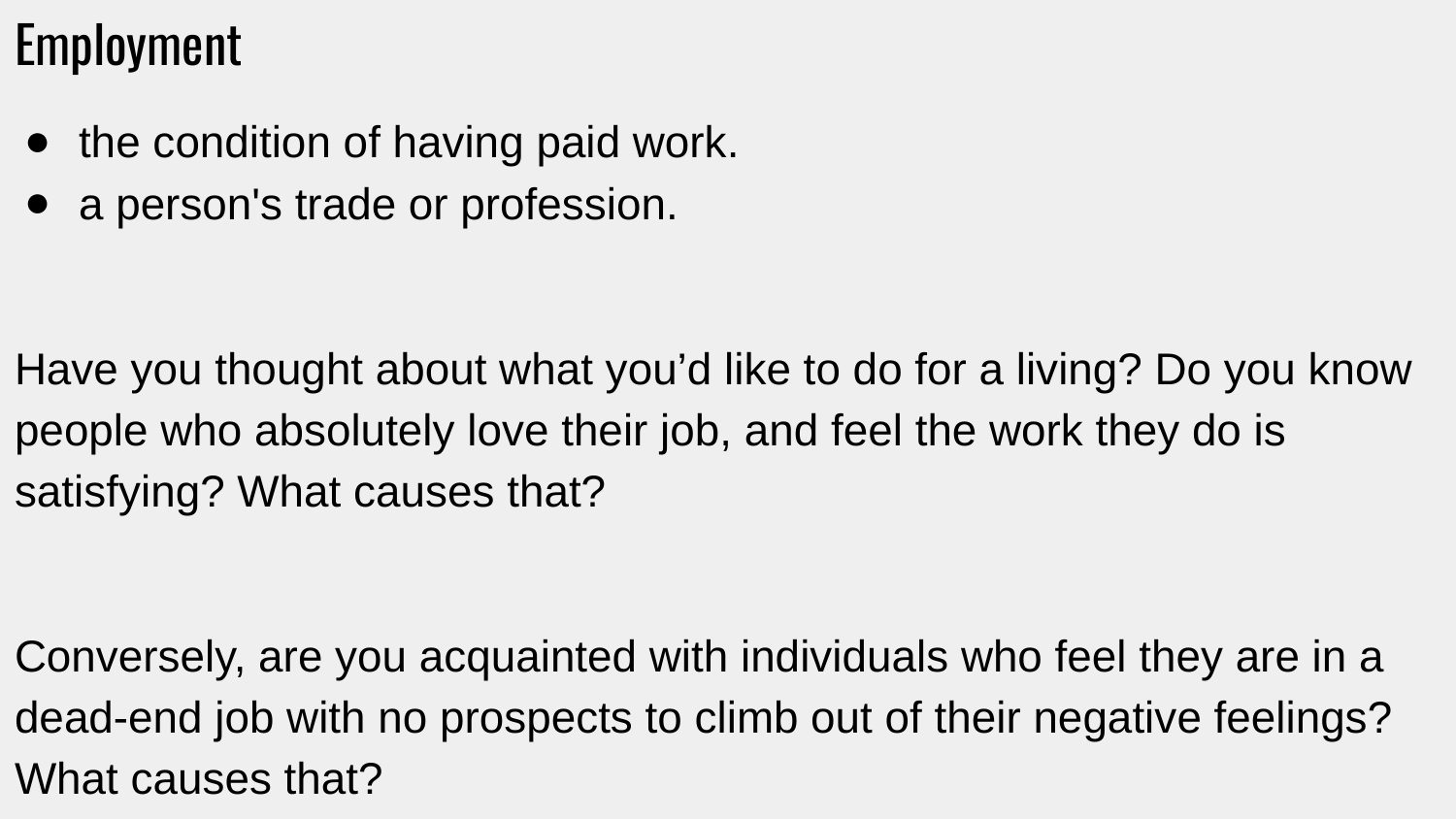

# Employment
the condition of having paid work.
a person's trade or profession.

Have you thought about what you’d like to do for a living? Do you know people who absolutely love their job, and feel the work they do is satisfying? What causes that?

Conversely, are you acquainted with individuals who feel they are in a dead-end job with no prospects to climb out of their negative feelings? What causes that?